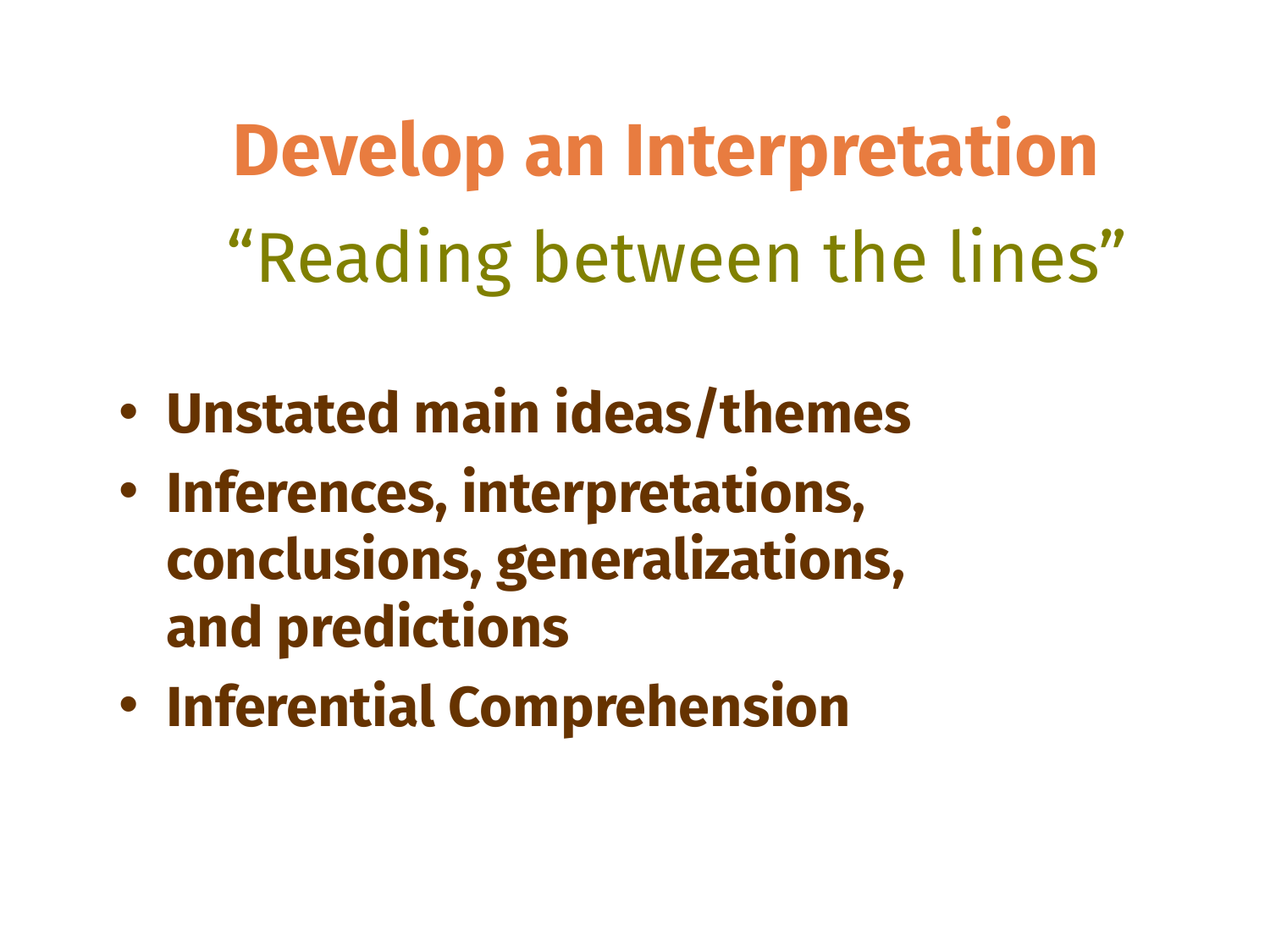

# Develop an Interpretation
“Reading between the lines”
Unstated main ideas/themes
Inferences, interpretations, conclusions, generalizations, and predictions
Inferential Comprehension